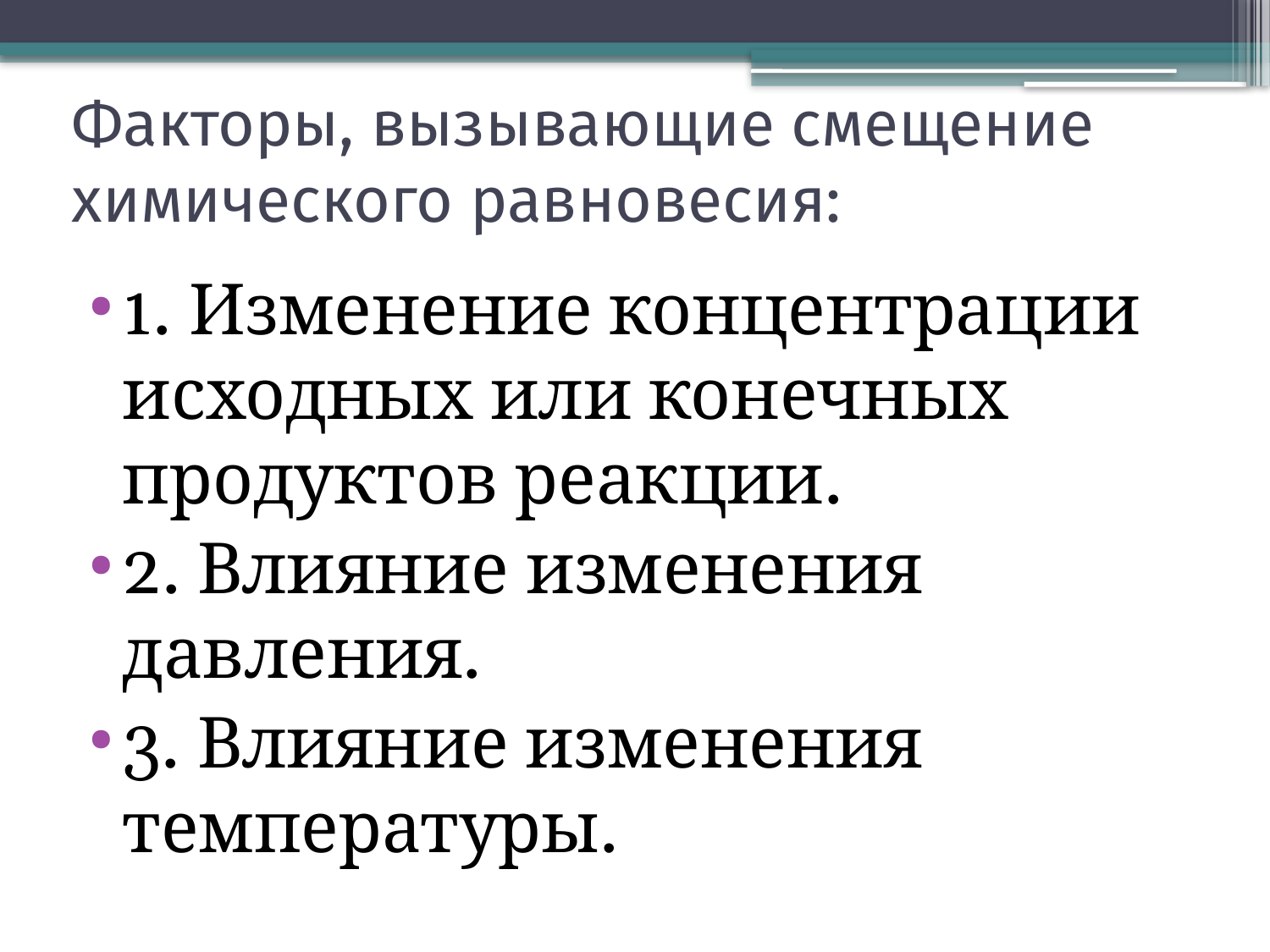

# Факторы, вызывающие смещение химического равновесия:
1. Изменение концентрации исходных или конечных продуктов реакции.
2. Влияние изменения давления.
3. Влияние изменения температуры.